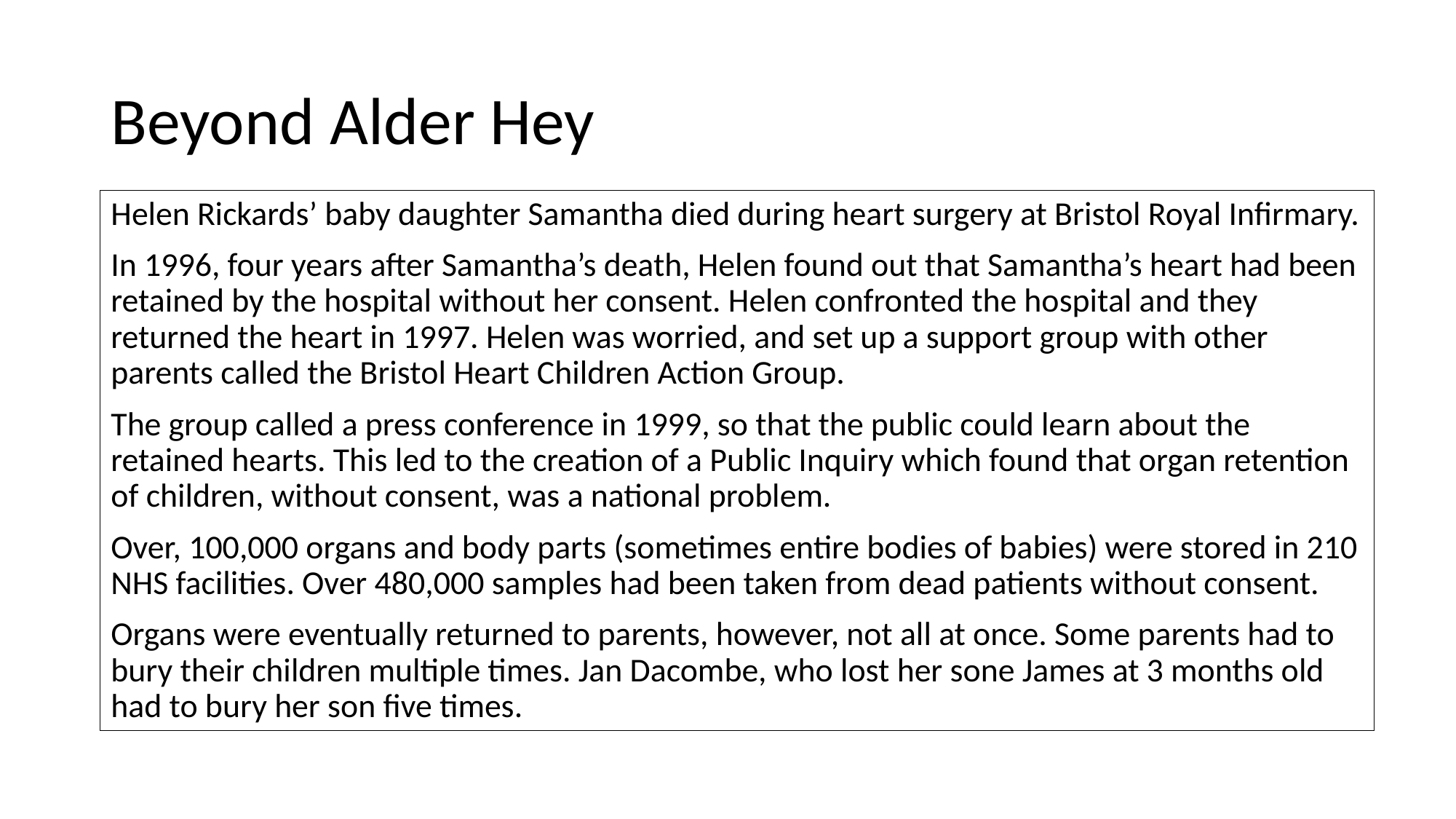

# Beyond Alder Hey
Helen Rickards’ baby daughter Samantha died during heart surgery at Bristol Royal Infirmary.
In 1996, four years after Samantha’s death, Helen found out that Samantha’s heart had been retained by the hospital without her consent. Helen confronted the hospital and they returned the heart in 1997. Helen was worried, and set up a support group with other parents called the Bristol Heart Children Action Group.
The group called a press conference in 1999, so that the public could learn about the retained hearts. This led to the creation of a Public Inquiry which found that organ retention of children, without consent, was a national problem.
Over, 100,000 organs and body parts (sometimes entire bodies of babies) were stored in 210 NHS facilities. Over 480,000 samples had been taken from dead patients without consent.
Organs were eventually returned to parents, however, not all at once. Some parents had to bury their children multiple times. Jan Dacombe, who lost her sone James at 3 months old had to bury her son five times.